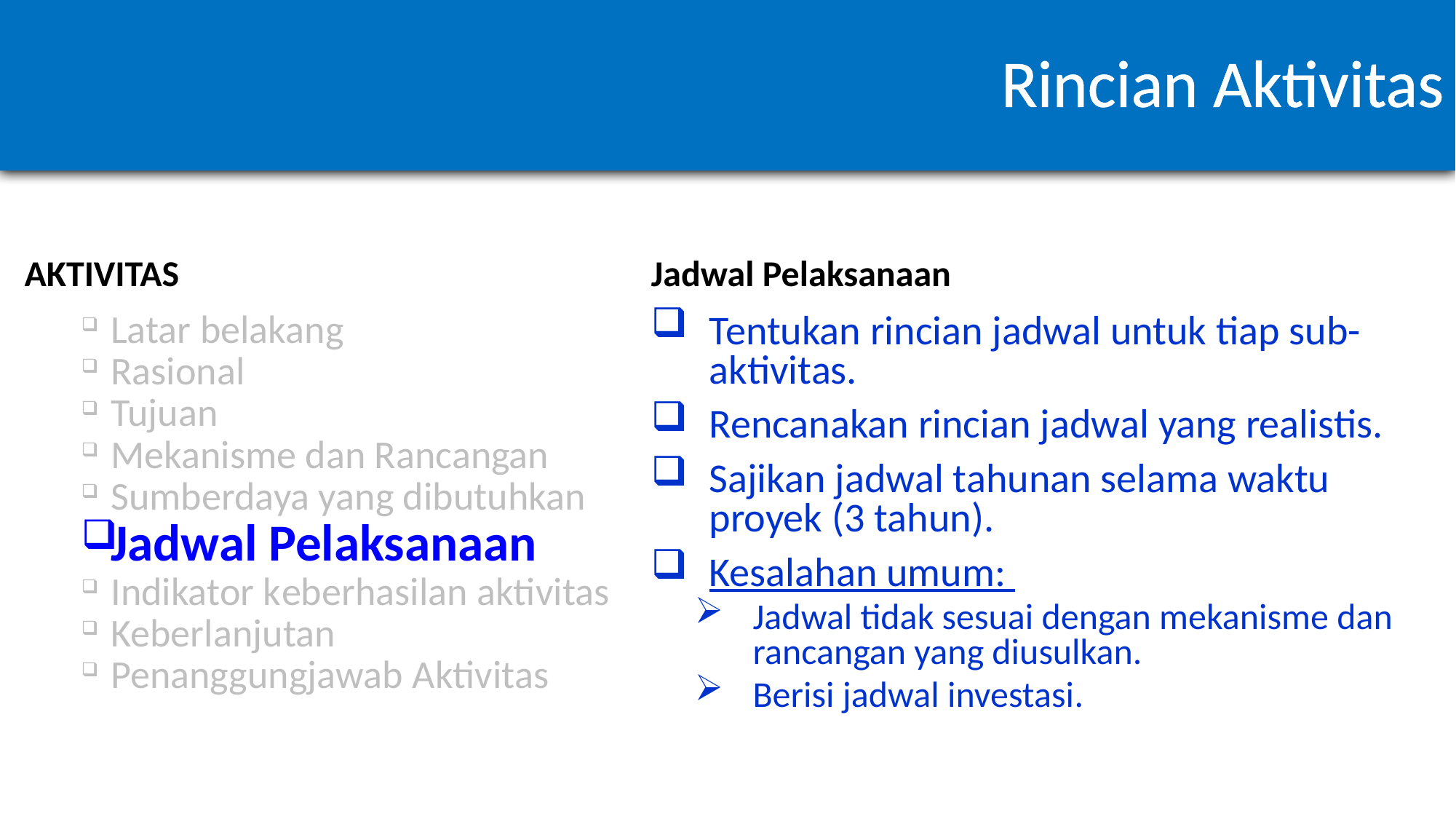

# Rincian Aktivitas
AKTIVITAS
Jadwal Pelaksanaan
Latar belakang
Rasional
Tujuan
Mekanisme dan Rancangan
Sumberdaya yang dibutuhkan
Jadwal Pelaksanaan
Indikator keberhasilan aktivitas
Keberlanjutan
Penanggungjawab Aktivitas
Tentukan rincian jadwal untuk tiap sub-aktivitas.
Rencanakan rincian jadwal yang realistis.
Sajikan jadwal tahunan selama waktu proyek (3 tahun).
Kesalahan umum:
Jadwal tidak sesuai dengan mekanisme dan rancangan yang diusulkan.
Berisi jadwal investasi.